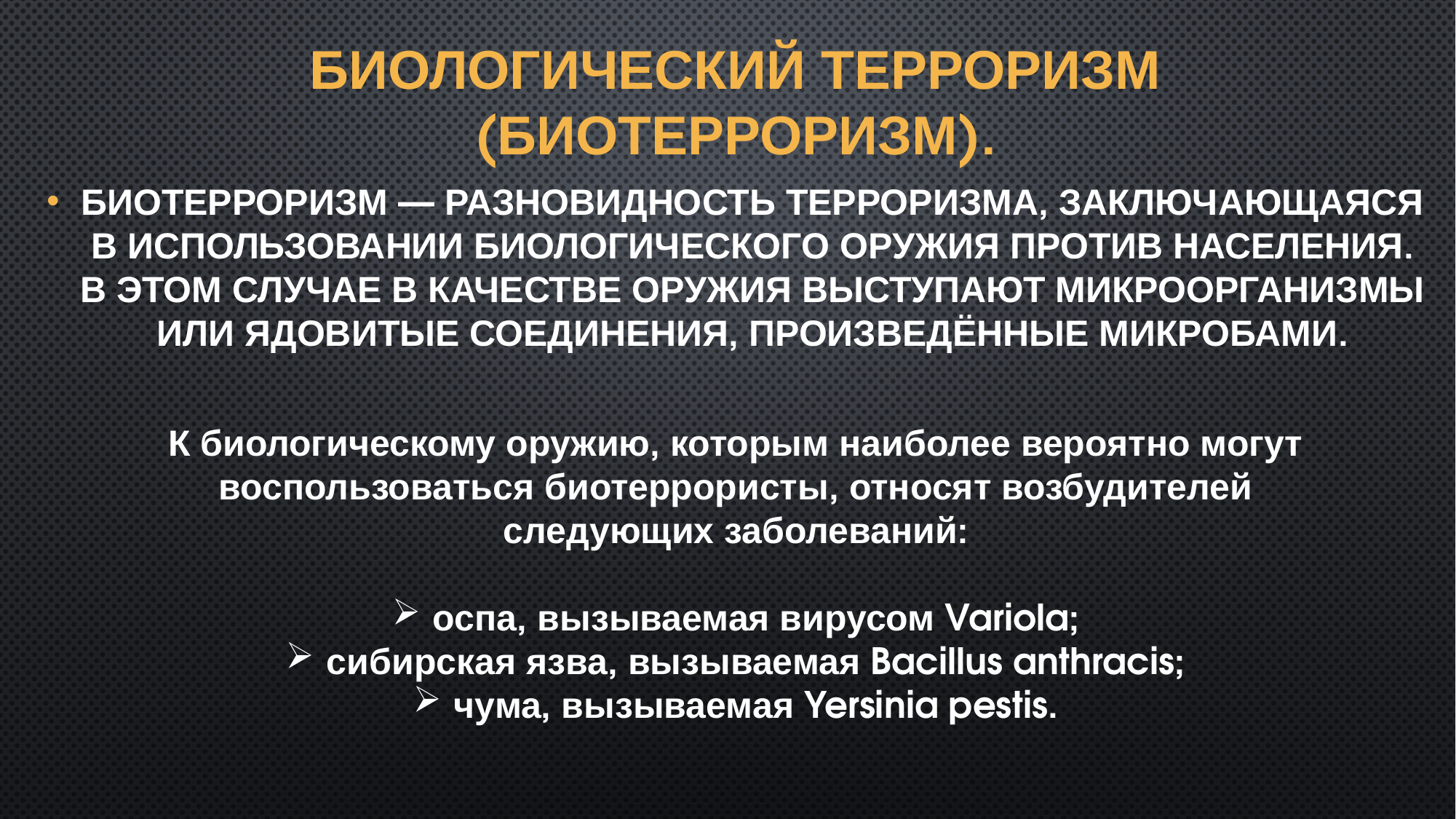

# Биологический терроризм (биотерроризм).
Биотерроризм — разновидность терроризма, заключающаяся в использовании биологического оружия против населения. В этом случае в качестве оружия выступают микроорганизмы или ядовитые соединения, произведённые микробами.
К биологическому оружию, которым наиболее вероятно могут воспользоваться биотеррористы, относят возбудителей следующих заболеваний:

оспа, вызываемая вирусом Variola;
сибирская язва, вызываемая Bacillus anthracis;
чума, вызываемая Yersinia pestis.